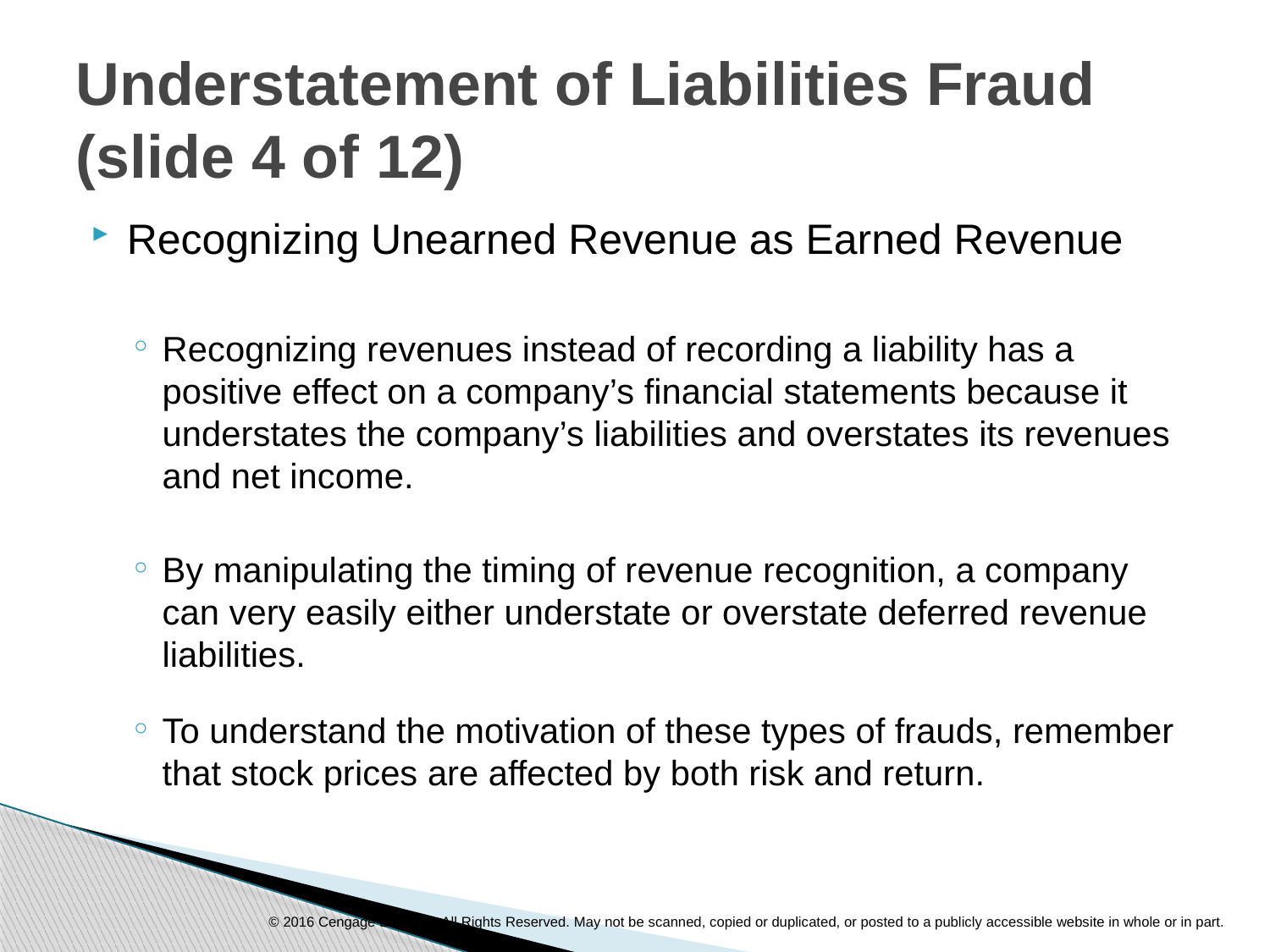

# Understatement of Liabilities Fraud (slide 4 of 12)
Recognizing Unearned Revenue as Earned Revenue

Recognizing revenues instead of recording a liability has a positive effect on a company’s financial statements because it understates the company’s liabilities and overstates its revenues and net income.

By manipulating the timing of revenue recognition, a company can very easily either understate or overstate deferred revenue liabilities.

To understand the motivation of these types of frauds, remember that stock prices are affected by both risk and return.

© 2016 Cengage Learning. All Rights Reserved. May not be scanned, copied or duplicated, or posted to a publicly accessible website in whole or in part.
© 2011 Cengage Learning. All Rights Reserved. May not be copied, scanned, or duplicated, in whole or in part, except for use as permitted in a license distributed with a certain product or service or otherwise on a password-protected website for classroom use.